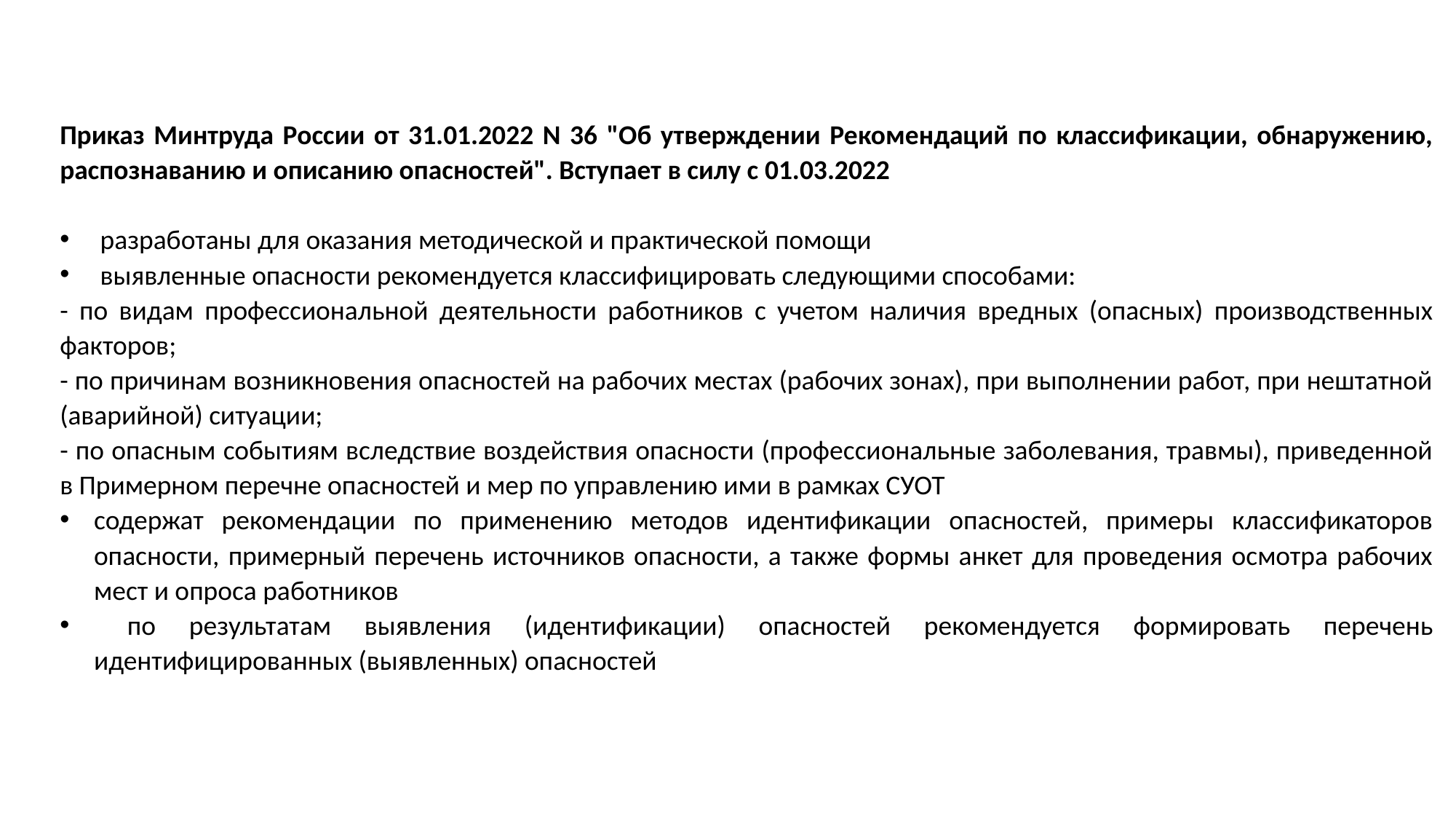

Приказ Минтруда России от 31.01.2022 N 36 "Об утверждении Рекомендаций по классификации, обнаружению, распознаванию и описанию опасностей". Вступает в силу с 01.03.2022

 разработаны для оказания методической и практической помощи
 выявленные опасности рекомендуется классифицировать следующими способами:
- по видам профессиональной деятельности работников с учетом наличия вредных (опасных) производственных факторов;
- по причинам возникновения опасностей на рабочих местах (рабочих зонах), при выполнении работ, при нештатной (аварийной) ситуации;
- по опасным событиям вследствие воздействия опасности (профессиональные заболевания, травмы), приведенной в Примерном перечне опасностей и мер по управлению ими в рамках СУОТ
содержат рекомендации по применению методов идентификации опасностей, примеры классификаторов опасности, примерный перечень источников опасности, а также формы анкет для проведения осмотра рабочих мест и опроса работников
 по результатам выявления (идентификации) опасностей рекомендуется формировать перечень идентифицированных (выявленных) опасностей